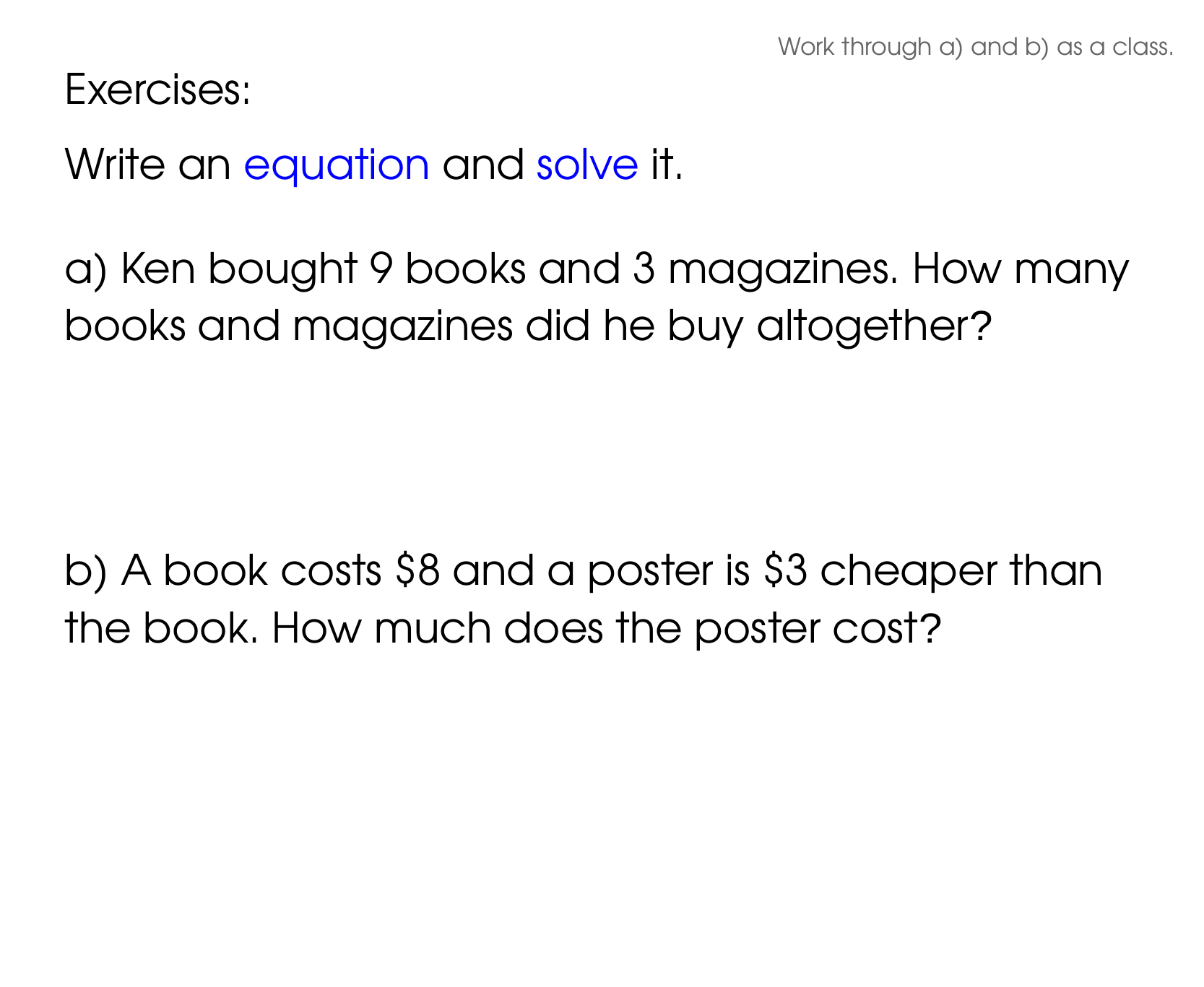

Work through a) and b) as a class.
Exercises:
Write an equation and solve it.
a) Ken bought 9 books and 3 magazines. How many books and magazines did he buy altogether?
b) A book costs $8 and a poster is $3 cheaper than
the book. How much does the poster cost?